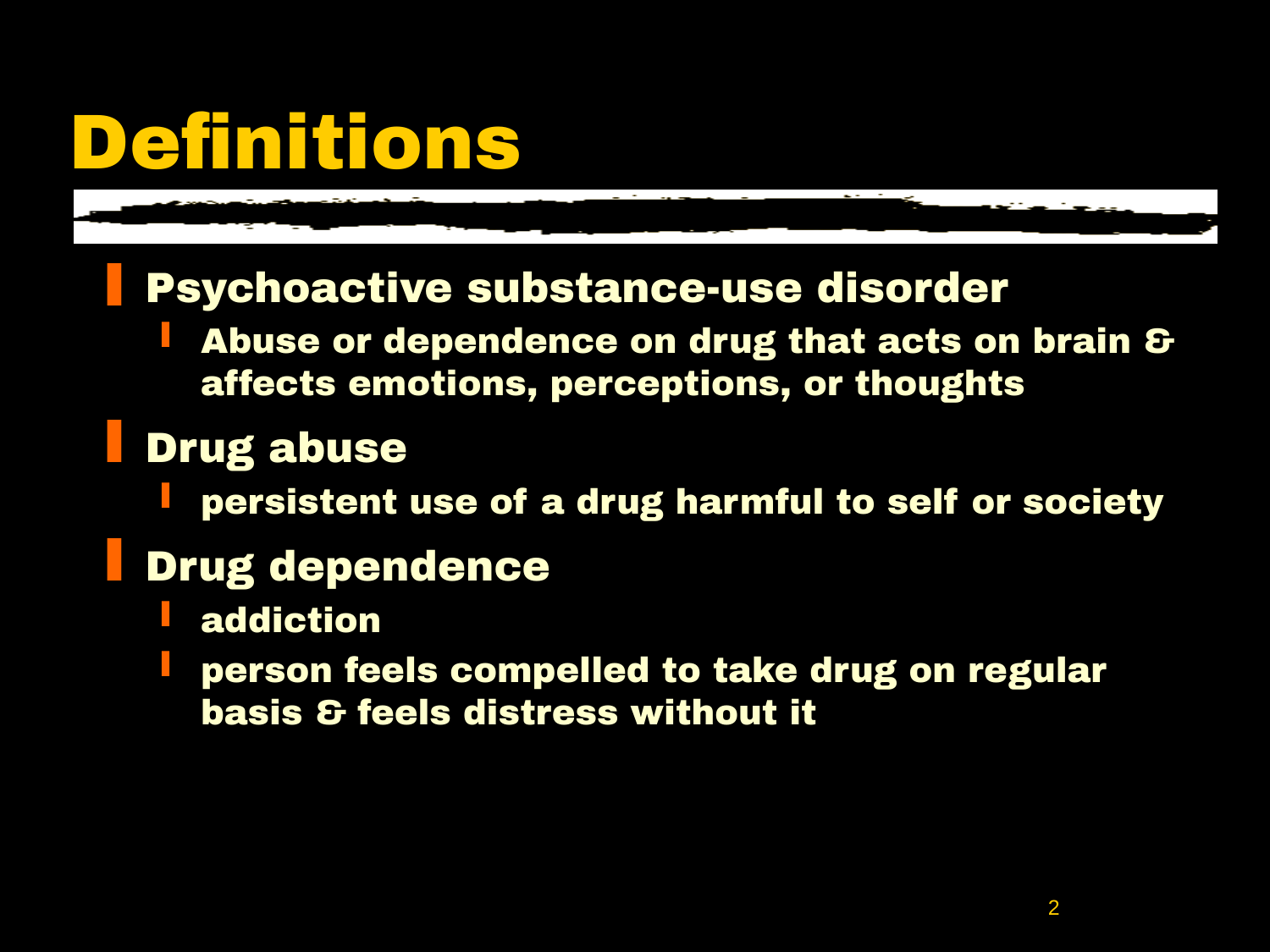

# Definitions
Psychoactive substance-use disorder
Abuse or dependence on drug that acts on brain & affects emotions, perceptions, or thoughts
Drug abuse
persistent use of a drug harmful to self or society
Drug dependence
addiction
person feels compelled to take drug on regular basis & feels distress without it